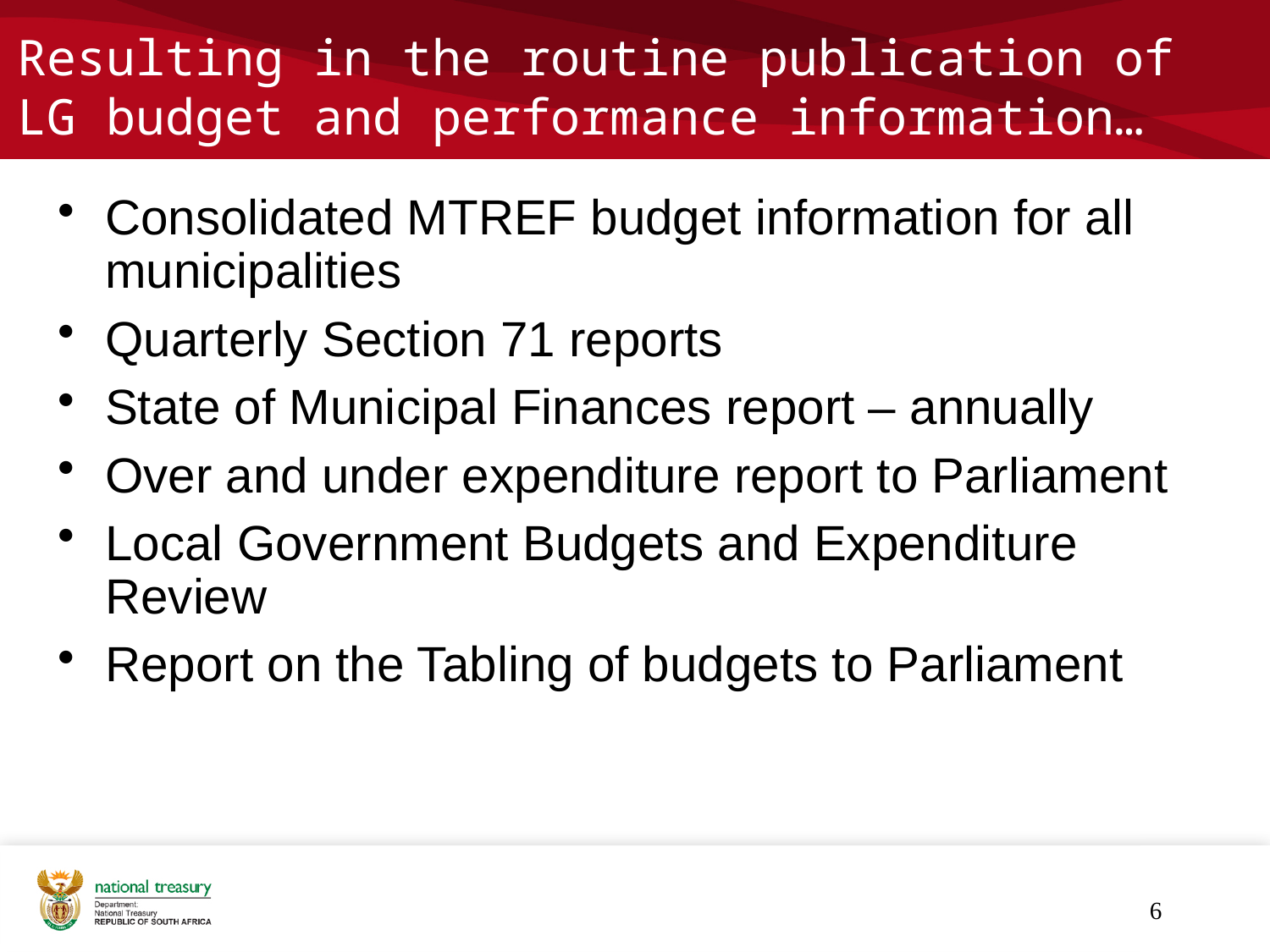

Resulting in the routine publication of LG budget and performance information…
Consolidated MTREF budget information for all municipalities
Quarterly Section 71 reports
State of Municipal Finances report – annually
Over and under expenditure report to Parliament
Local Government Budgets and Expenditure Review
Report on the Tabling of budgets to Parliament

6